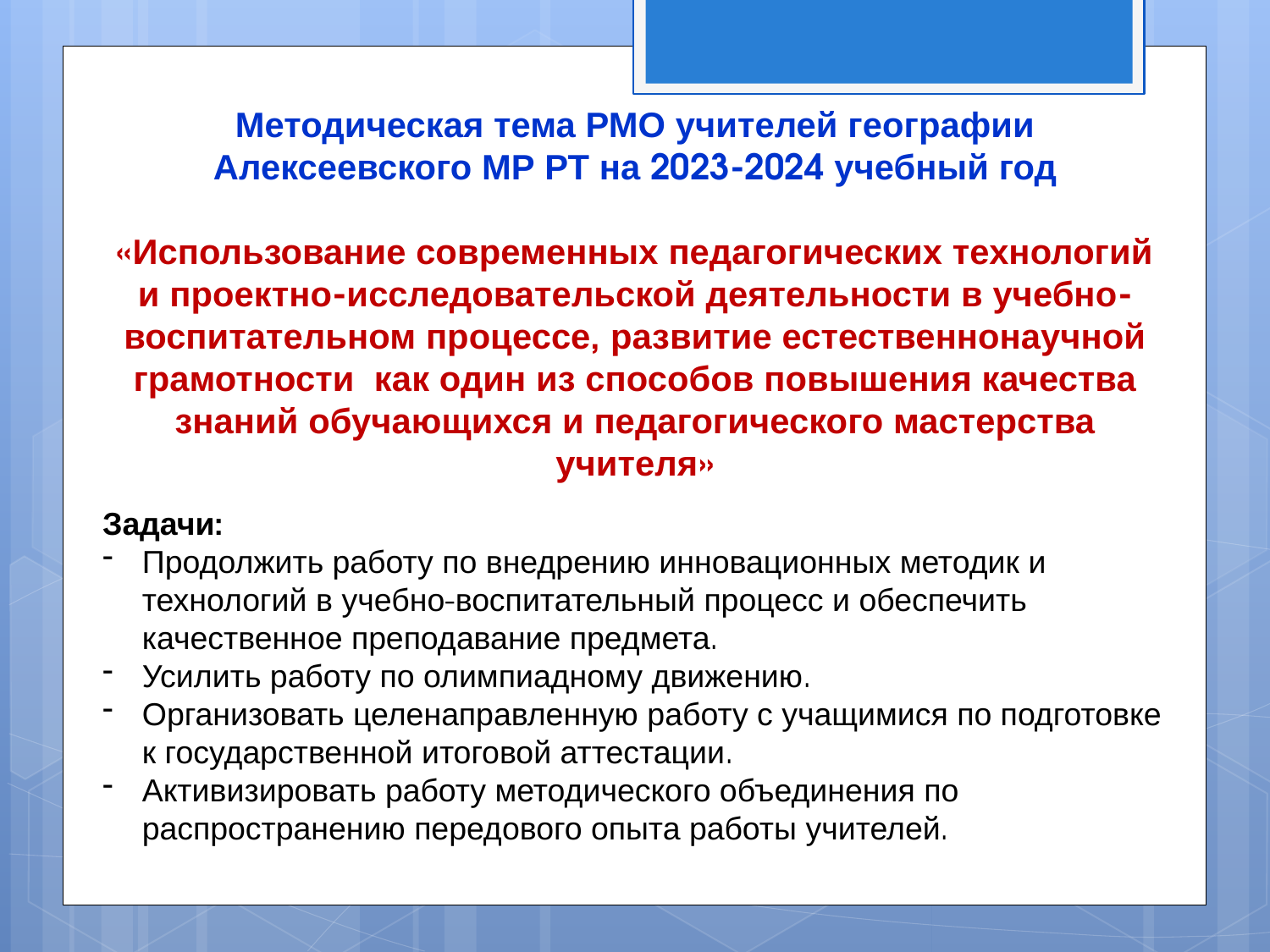

Методическая тема РМО учителей географии Алексеевского МР РТ на 2023-2024 учебный год

«Использование современных педагогических технологий и проектно-исследовательской деятельности в учебно-воспитательном процессе, развитие естественнонаучной грамотности  как один из способов повышения качества знаний обучающихся и педагогического мастерства учителя»
Задачи:
Продолжить работу по внедрению инновационных методик и технологий в учебно-воспитательный процесс и обеспечить качественное преподавание предмета.
Усилить работу по олимпиадному движению.
Организовать целенаправленную работу с учащимися по подготовке к государственной итоговой аттестации.
Активизировать работу методического объединения по распространению передового опыта работы учителей.